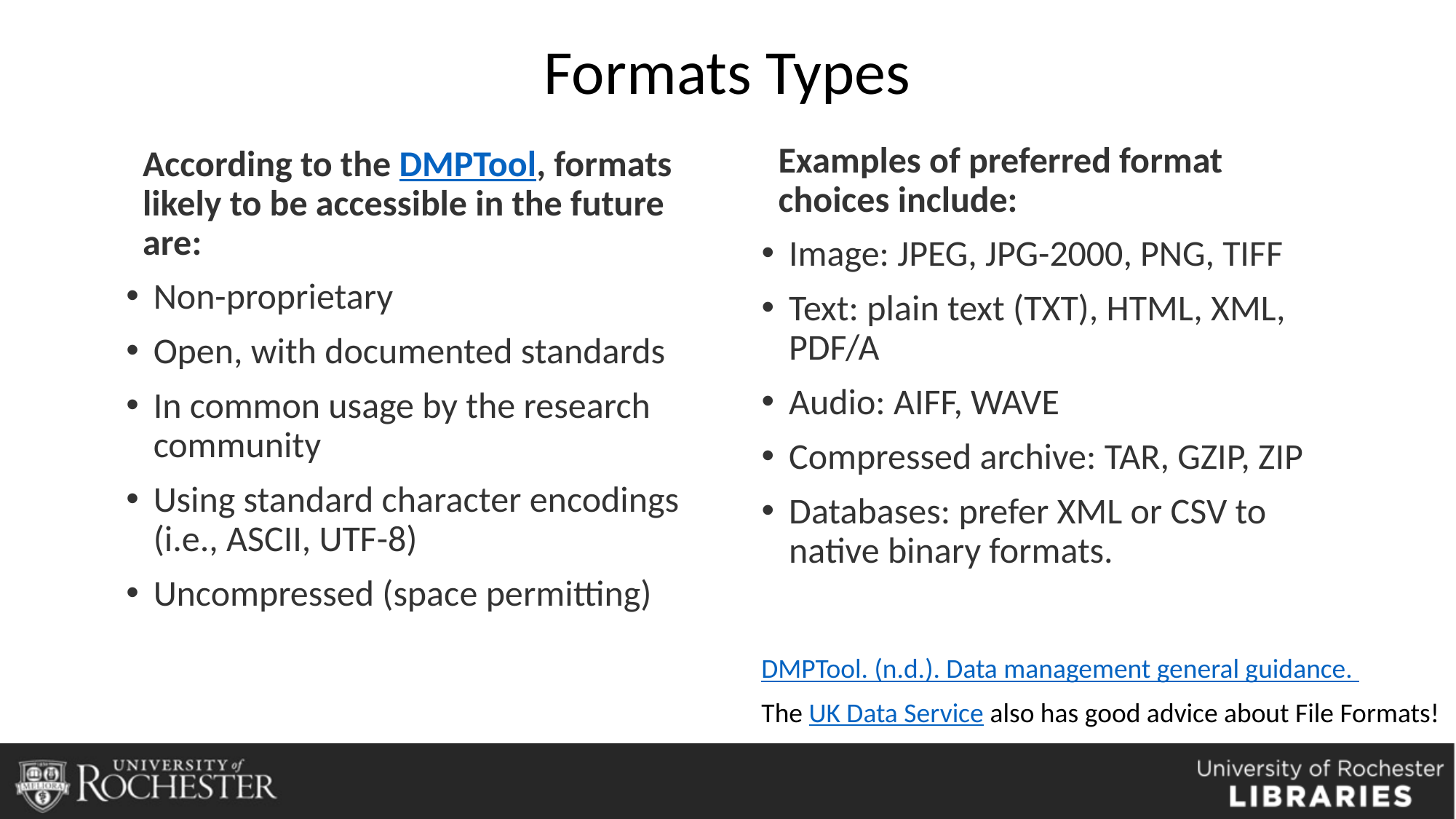

# Formats Types
Examples of preferred format choices include:
Image: JPEG, JPG-2000, PNG, TIFF
Text: plain text (TXT), HTML, XML, PDF/A
Audio: AIFF, WAVE
Compressed archive: TAR, GZIP, ZIP
Databases: prefer XML or CSV to native binary formats.

According to the DMPTool, formats likely to be accessible in the future are:
Non-proprietary
Open, with documented standards
In common usage by the research community
Using standard character encodings (i.e., ASCII, UTF-8)
Uncompressed (space permitting)

DMPTool. (n.d.). Data management general guidance.
The UK Data Service also has good advice about File Formats!